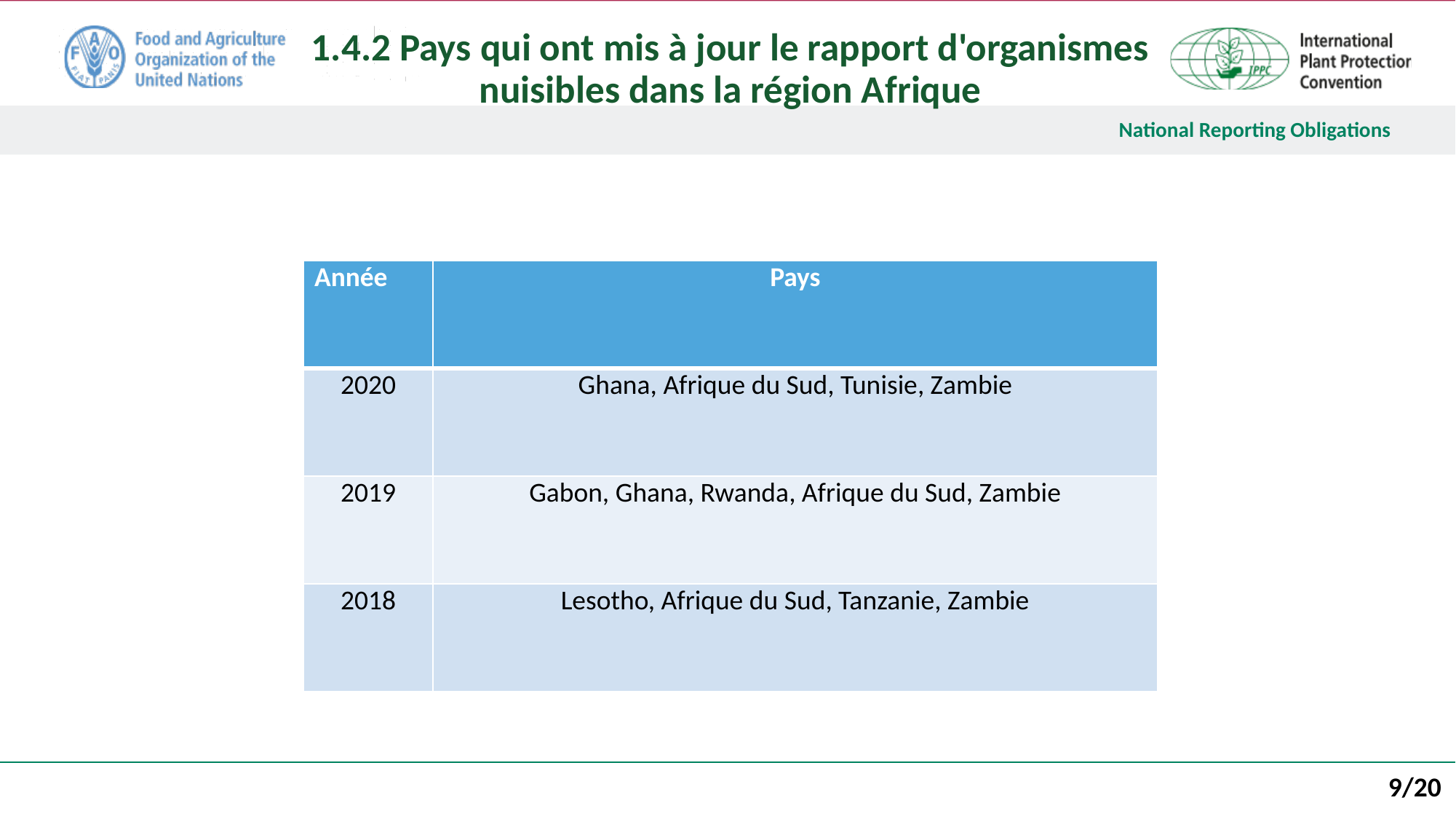

1.4.2 Pays qui ont mis à jour le rapport d'organismes nuisibles dans la région Afrique
| Année | Pays |
| --- | --- |
| 2020 | Ghana, Afrique du Sud, Tunisie, Zambie |
| 2019 | Gabon, Ghana, Rwanda, Afrique du Sud, Zambie |
| 2018 | Lesotho, Afrique du Sud, Tanzanie, Zambie |
9/20